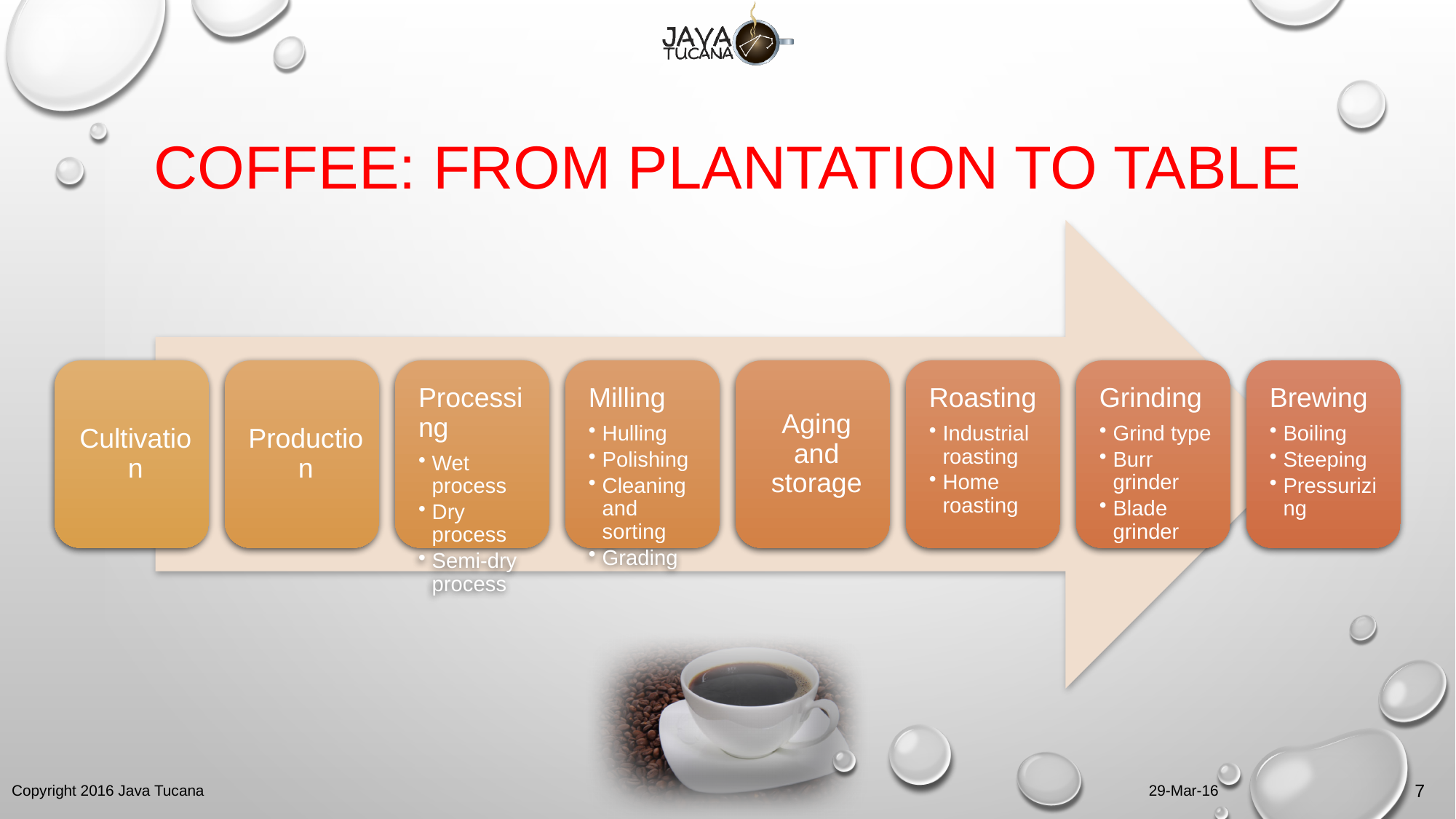

# Coffee: From plantation to table
Cultivation
Production
Processing
Wet process
Dry process
Semi-dry process
Milling
Hulling
Polishing
Cleaning and sorting
Grading
Aging and storage
Roasting
Industrial roasting
Home roasting
Grinding
Grind type
Burr grinder
Blade grinder
Brewing
Boiling
Steeping
Pressurizing
29-Mar-16
7
Copyright 2016 Java Tucana